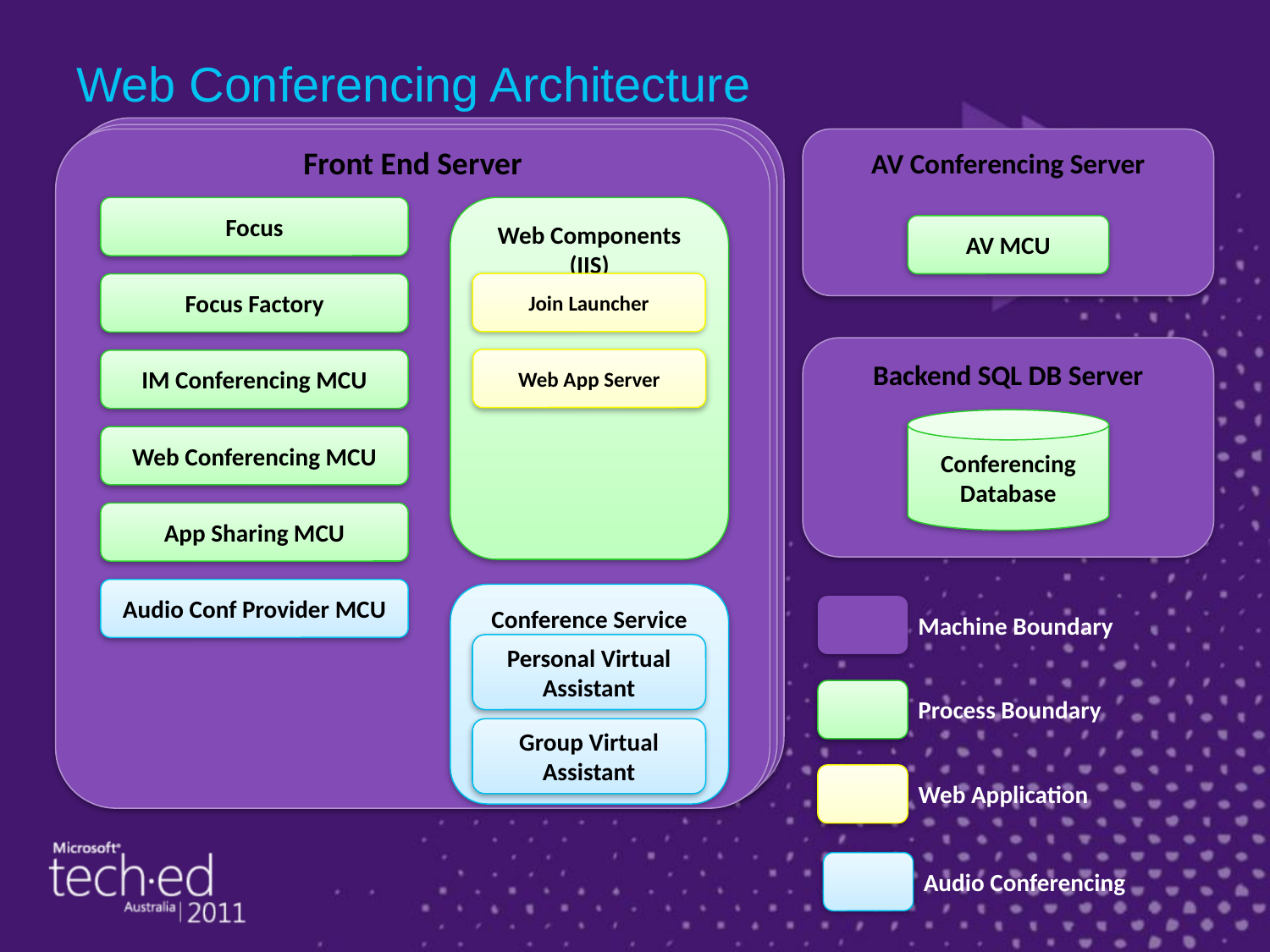

# Web Conferencing Architecture

AV Conferencing Server
Front End Server
Focus
Web Components (IIS)
Join Launcher
Web App Server
AV MCU
Focus Factory
Backend SQL DB Server
IM Conferencing MCU
Conferencing
Database
Web Conferencing MCU
App Sharing MCU
Audio Conf Provider MCU
Conference Service

Machine Boundary
Personal Virtual Assistant

Process Boundary
Group Virtual Assistant

Web Application

Audio Conferencing